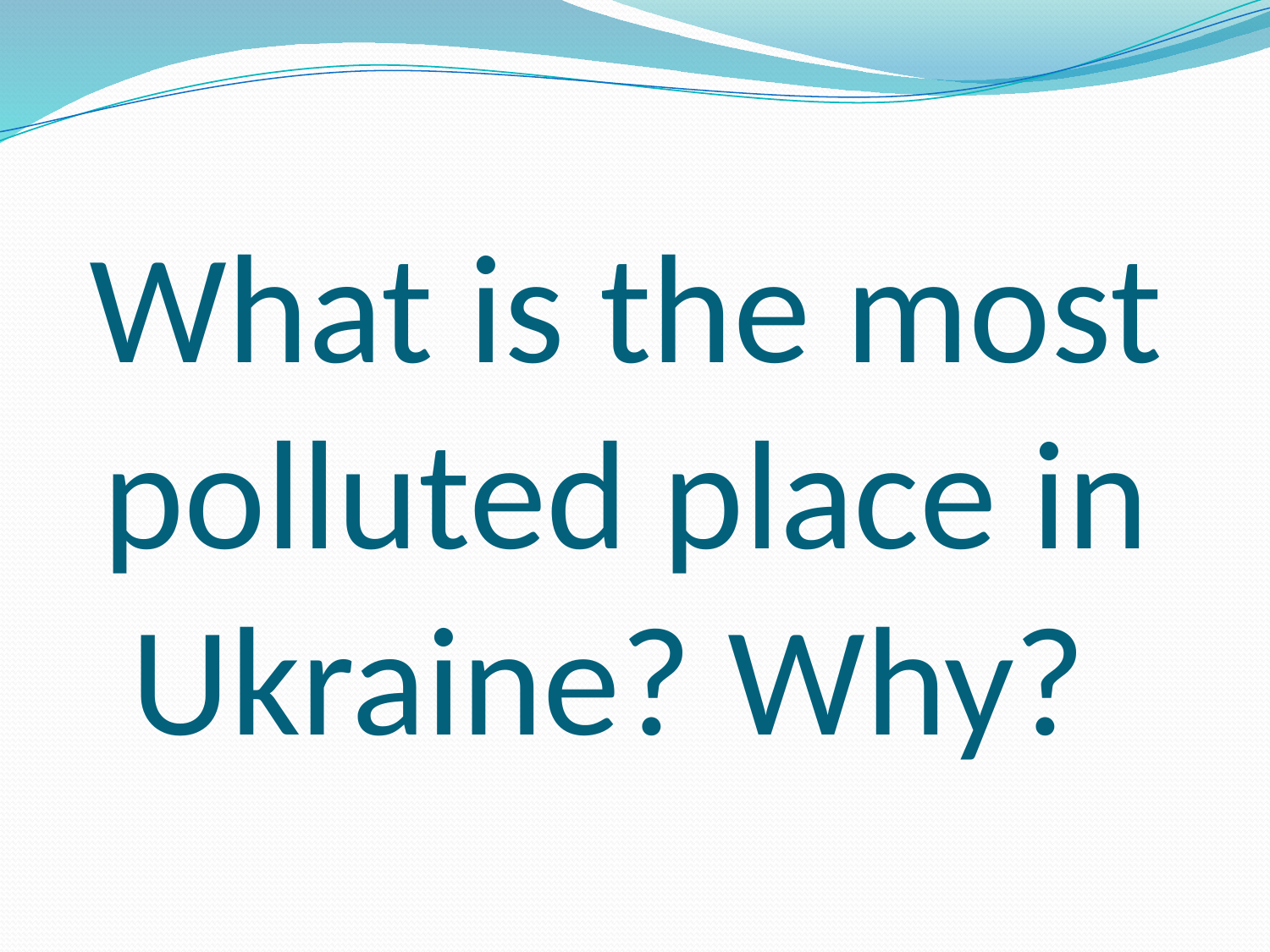

# What is the most polluted place in Ukraine? Why?